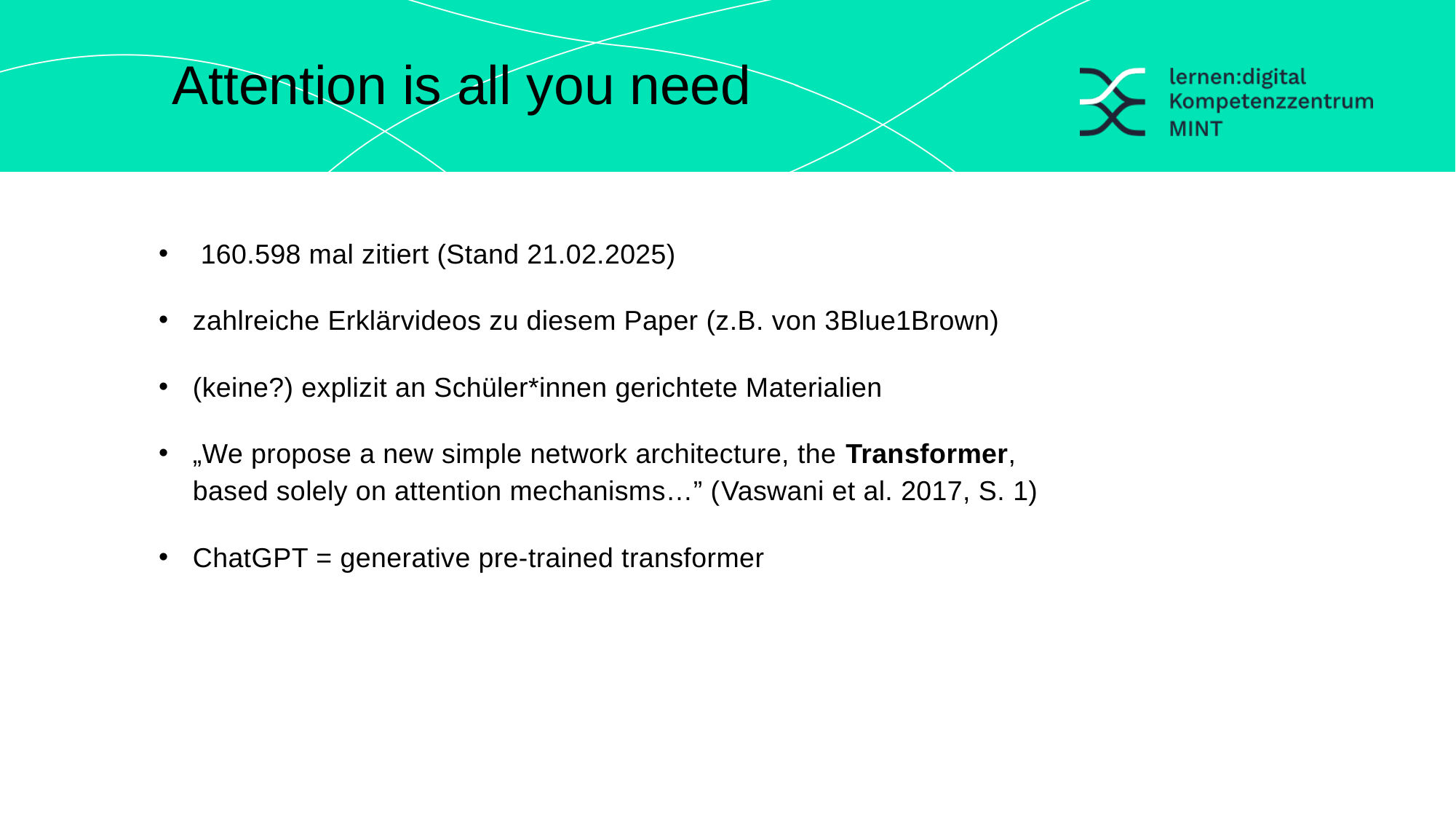

Attention is all you need

 160.598 mal zitiert (Stand 21.02.2025)
zahlreiche Erklärvideos zu diesem Paper (z.B. von 3Blue1Brown)
(keine?) explizit an Schüler*innen gerichtete Materialien
„We propose a new simple network architecture, the Transformer, based solely on attention mechanisms…” (Vaswani et al. 2017, S. 1)
ChatGPT = generative pre-trained transformer